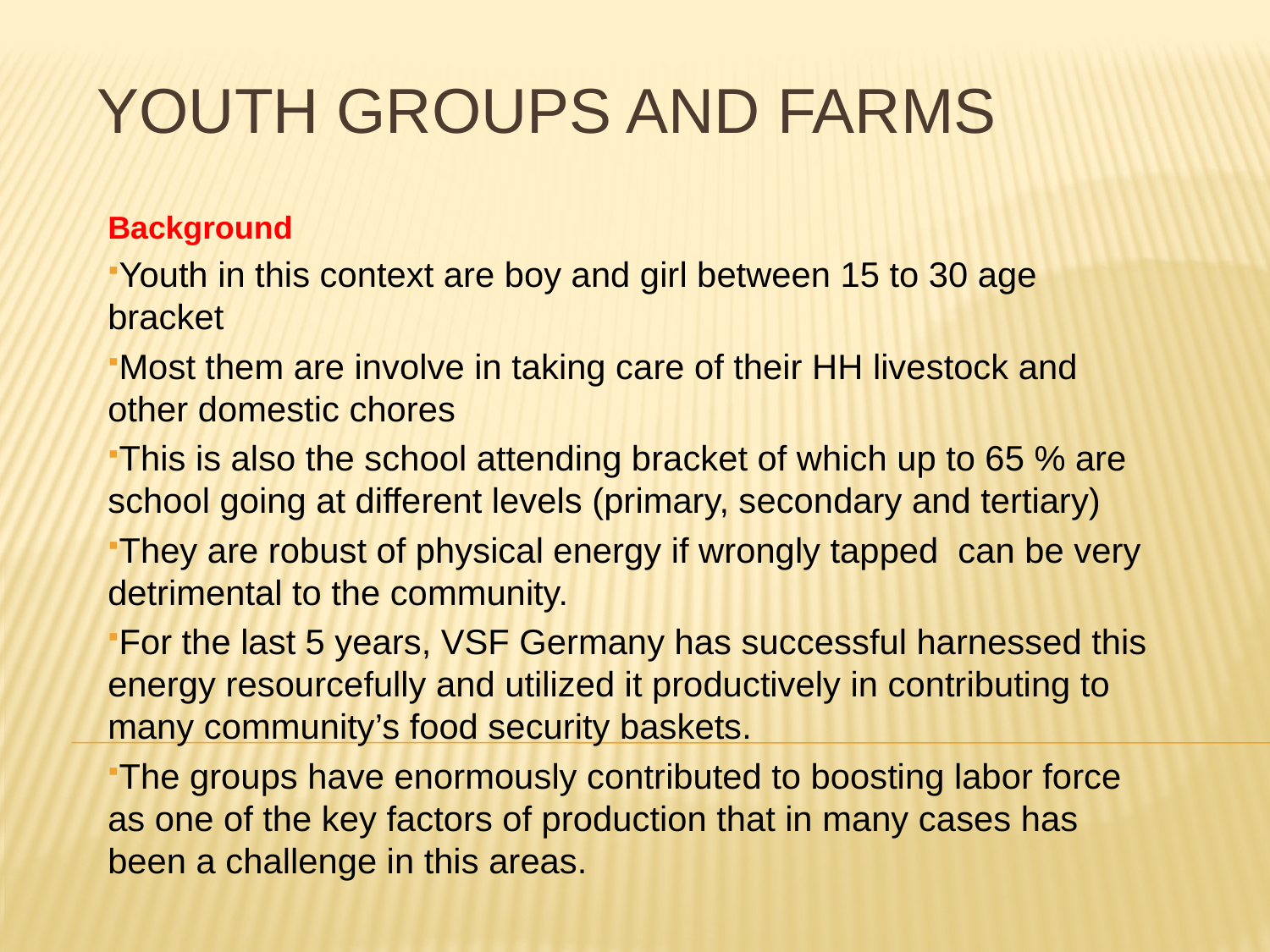

# Youth Groups and Farms
Background
Youth in this context are boy and girl between 15 to 30 age bracket
Most them are involve in taking care of their HH livestock and other domestic chores
This is also the school attending bracket of which up to 65 % are school going at different levels (primary, secondary and tertiary)
They are robust of physical energy if wrongly tapped  can be very detrimental to the community.
For the last 5 years, VSF Germany has successful harnessed this energy resourcefully and utilized it productively in contributing to many community’s food security baskets.
The groups have enormously contributed to boosting labor force as one of the key factors of production that in many cases has been a challenge in this areas.